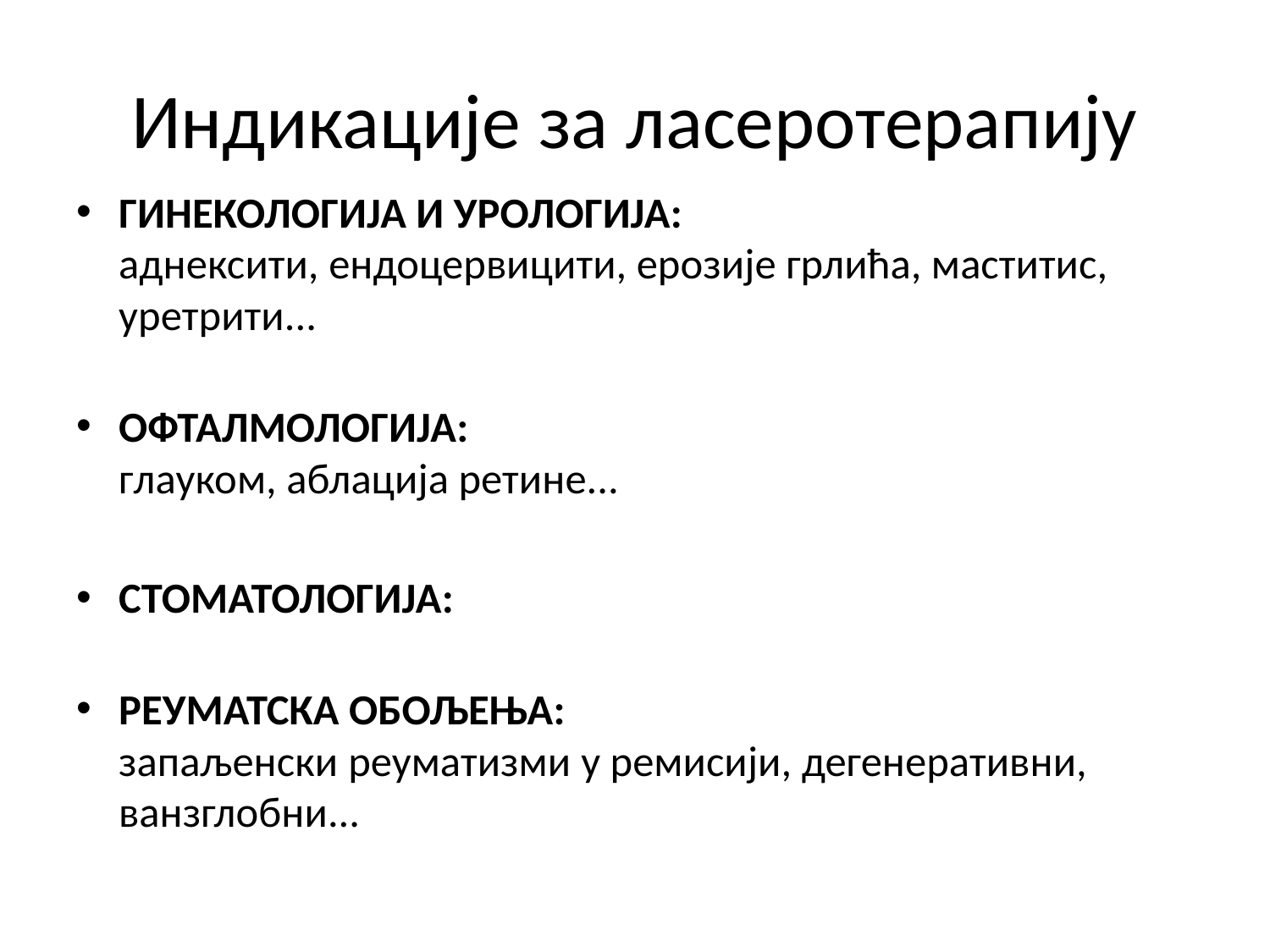

# Индикације за ласеротерапију
ГИНЕКОЛОГИЈА И УРОЛОГИЈА:
аднексити, ендоцервицити, ерозије грлића, маститис, уретрити...
ОФТАЛМОЛОГИЈА:
глауком, аблација ретине...

СТОМАТОЛОГИЈА:
РЕУМАТСКА ОБОЉЕЊА:
запаљенски реуматизми у ремисији, дегенеративни, ванзглобни...